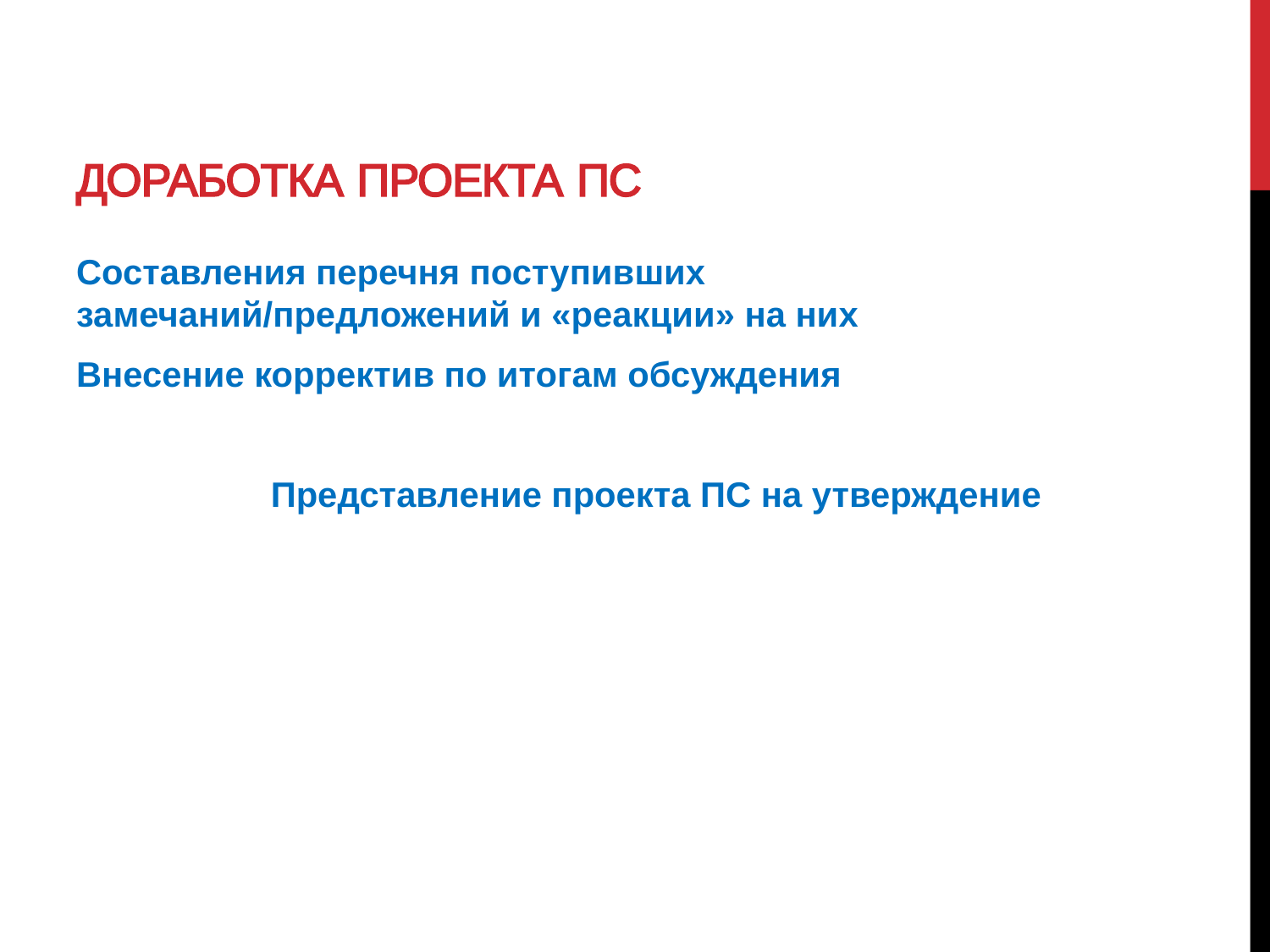

# Доработка проекта ПС
Составления перечня поступивших замечаний/предложений и «реакции» на них
Внесение корректив по итогам обсуждения

	Представление проекта ПС на утверждение